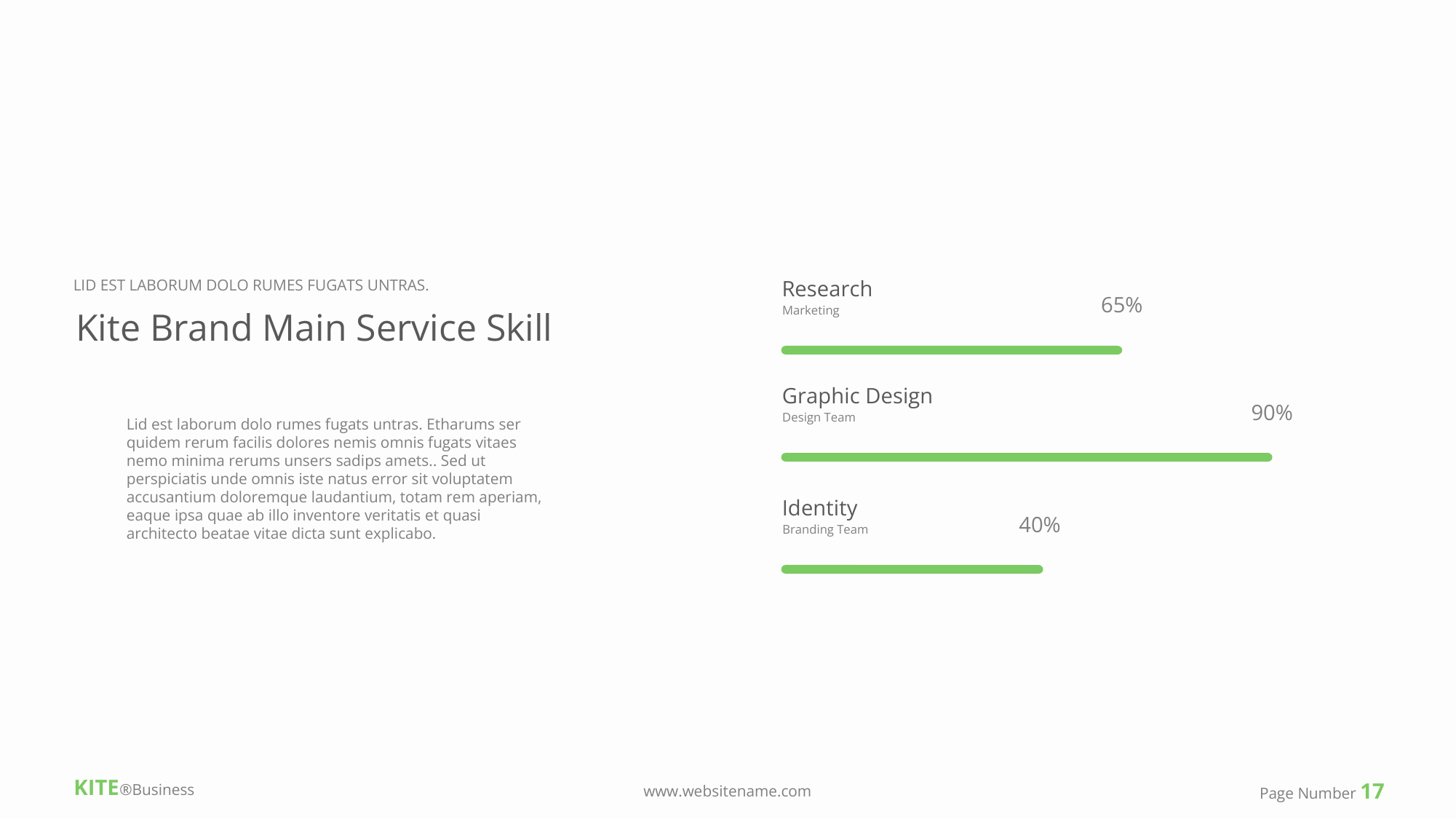

LID EST LABORUM DOLO RUMES FUGATS UNTRAS.
Research
65%
Marketing
Kite Brand Main Service Skill

Graphic Design
90%
Design Team
Lid est laborum dolo rumes fugats untras. Etharums ser quidem rerum facilis dolores nemis omnis fugats vitaes nemo minima rerums unsers sadips amets.. Sed ut perspiciatis unde omnis iste natus error sit voluptatem accusantium doloremque laudantium, totam rem aperiam, eaque ipsa quae ab illo inventore veritatis et quasi architecto beatae vitae dicta sunt explicabo.

Identity
40%
Branding Team

KITE®Business
Page Number 17
www.websitename.com